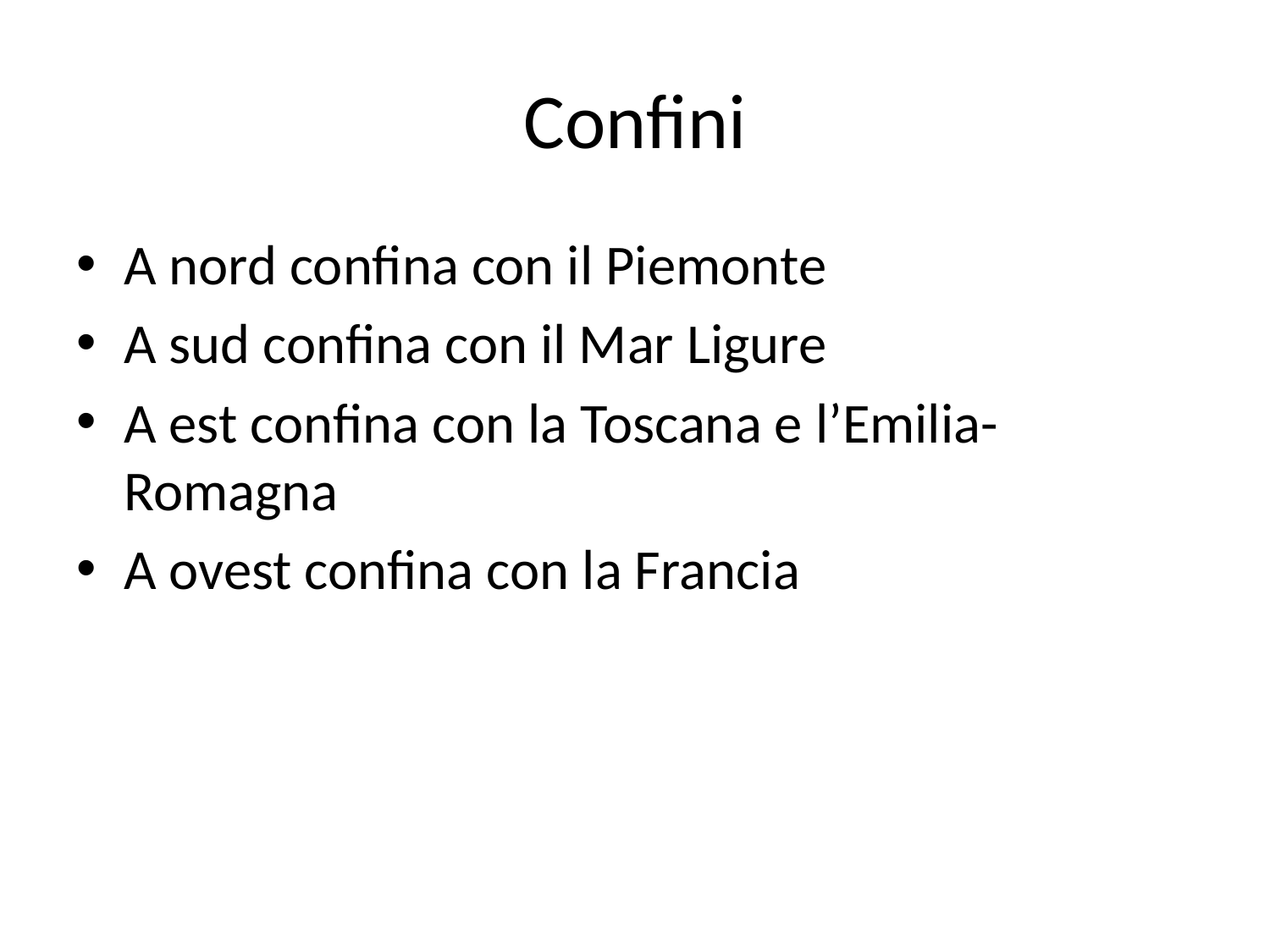

# Confini
A nord confina con il Piemonte
A sud confina con il Mar Ligure
A est confina con la Toscana e l’Emilia-Romagna
A ovest confina con la Francia